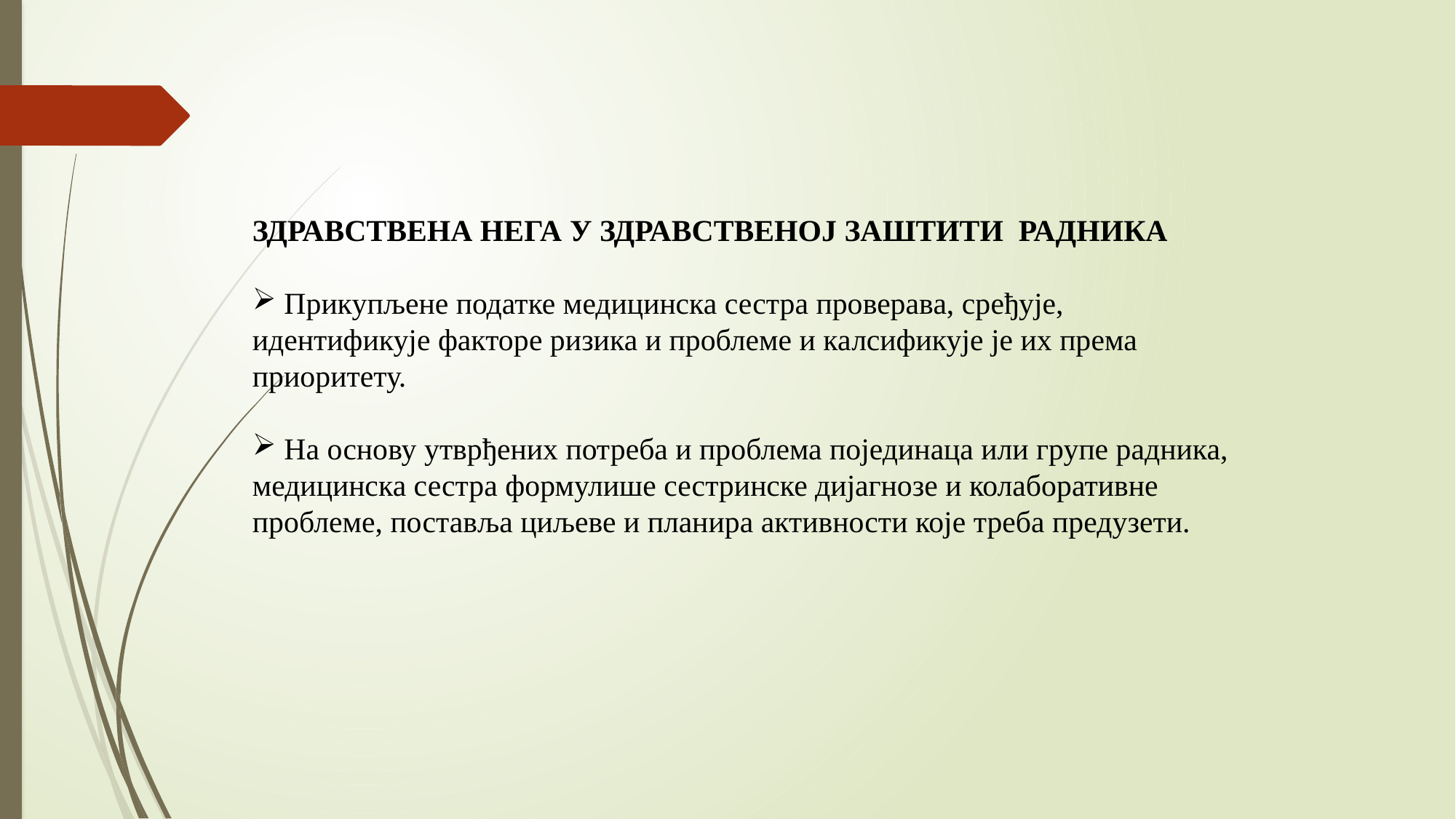

ЗДРАВСТВЕНА НЕГА У ЗДРАВСТВЕНОЈ ЗАШТИТИ  РАДНИКА

 Прикупљене податке медицинска сестра проверава, сређује,
идентификује факторе ризика и проблеме и калсификује је их према
приоритету.

 На основу утврђених потреба и проблема појединаца или групе радника,
медицинска сестра формулише сестринске дијагнозе и колаборативне
проблеме, поставља циљеве и планира активности које треба предузети.